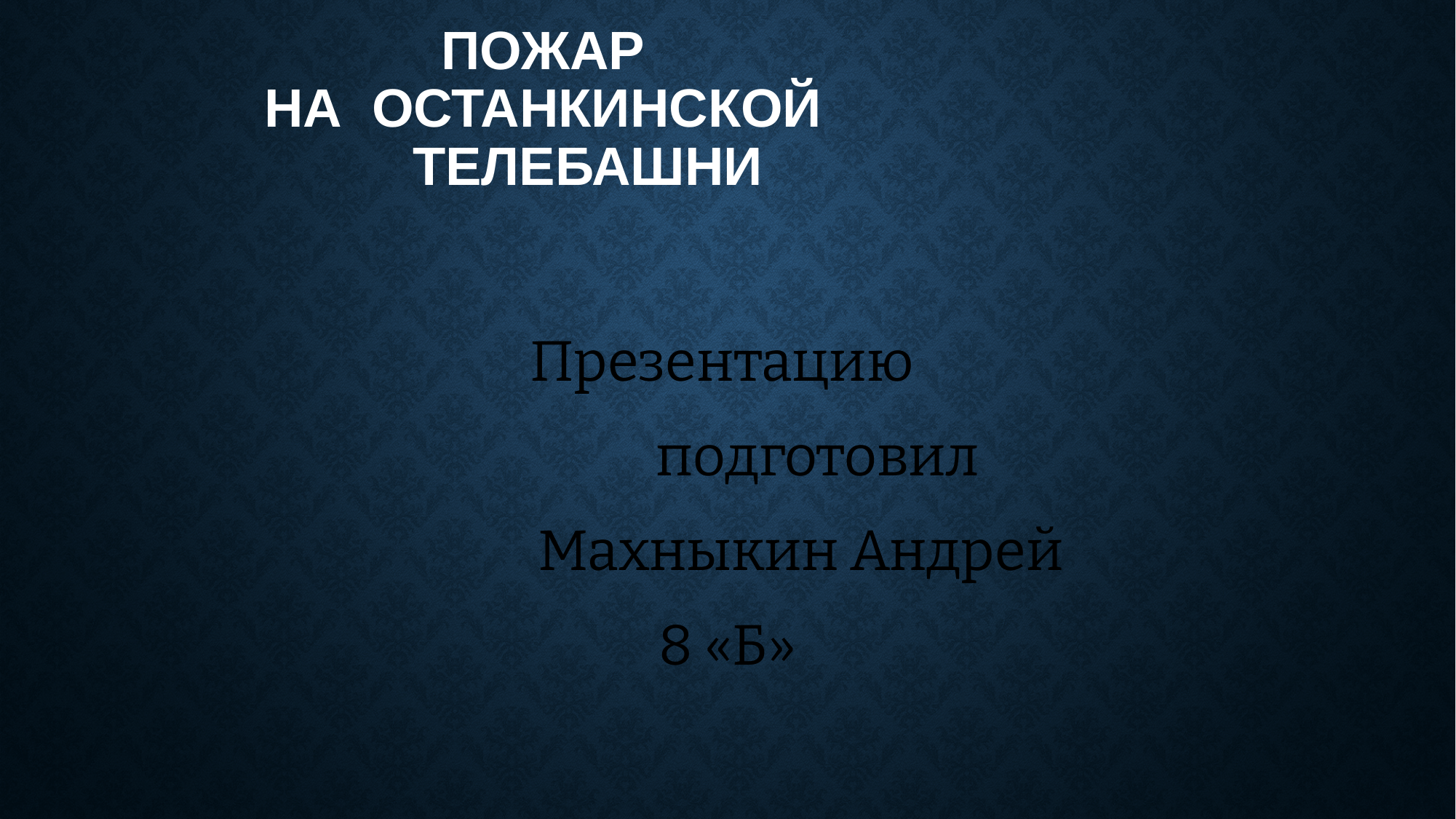

# Пожар на  останкинской телебашни
Презентацию
                подготовил
             Махныкин Андрей
8 «Б»